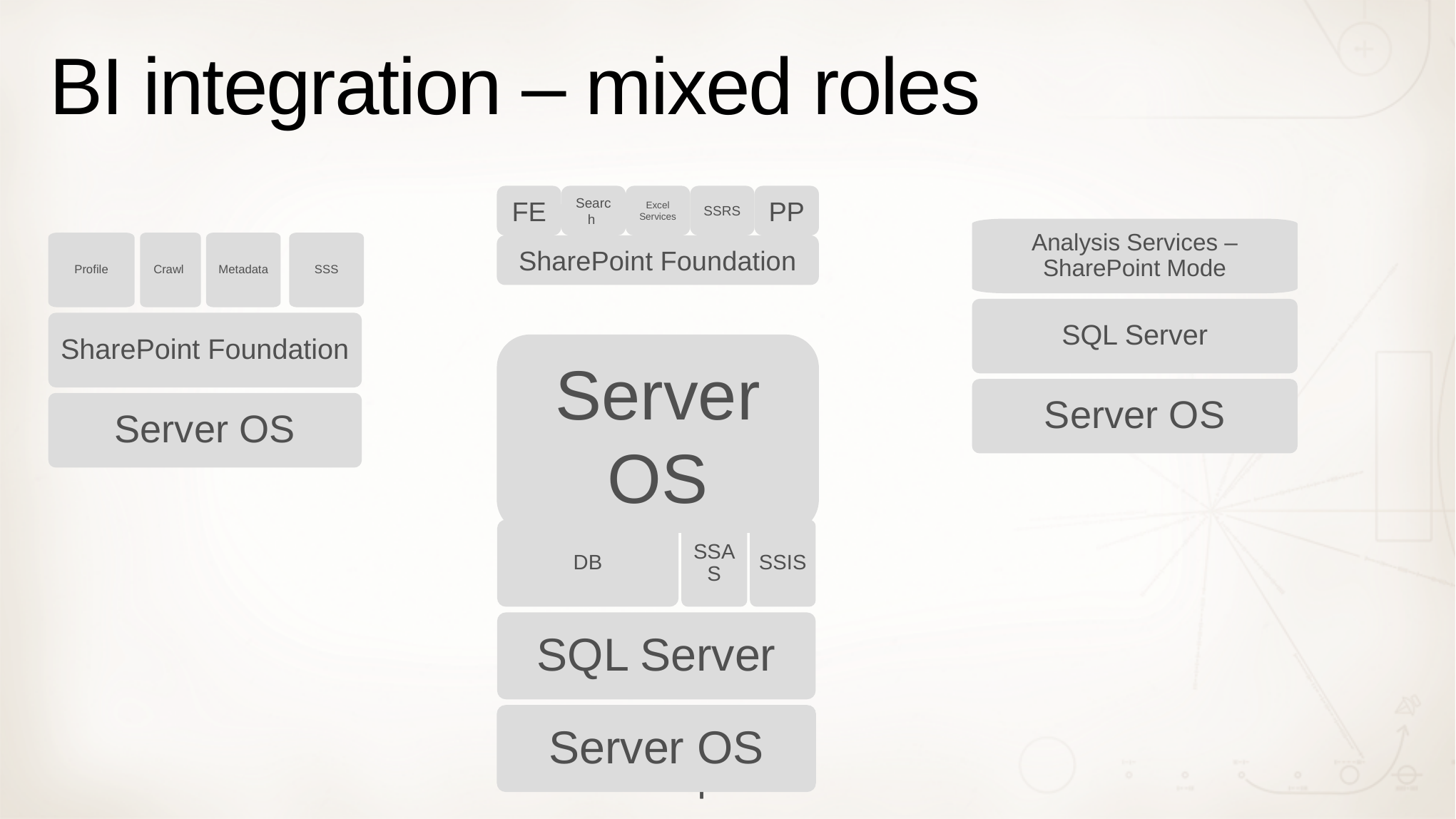

# BI integration – mixed roles
Server OS
SharePoint Foundation
FE
Search
Excel Services
SSRS
PP
Analysis Services – SharePoint Mode
SSS
Profile
Crawl
Metadata
SharePoint Foundation
Server OS
SQL Server
Server OS
DB
SSAS
SSIS
SQL Server
Server OS